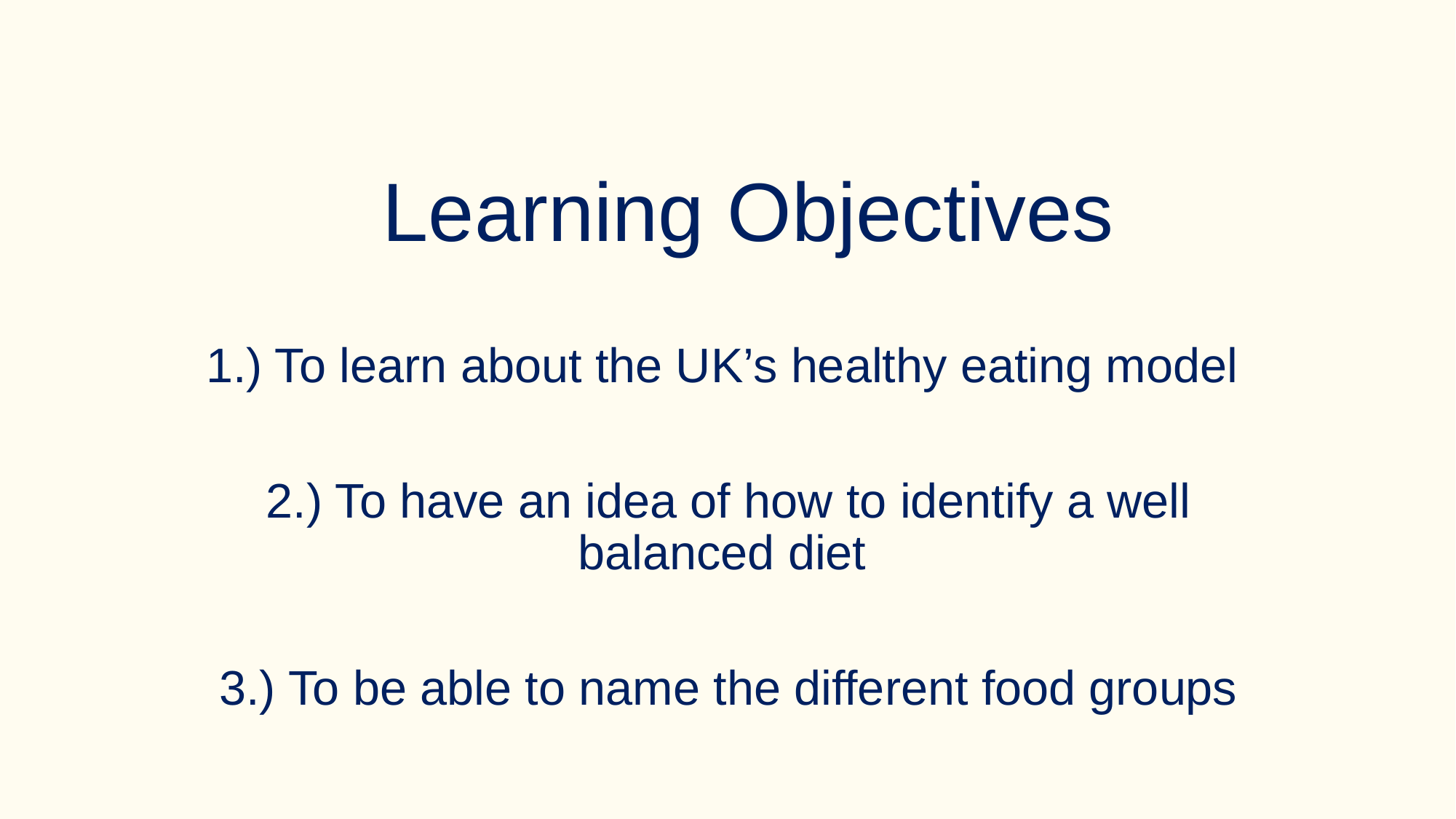

# Learning Objectives
1.) To learn about the UK’s healthy eating model

2.) To have an idea of how to identify a well balanced diet

3.) To be able to name the different food groups